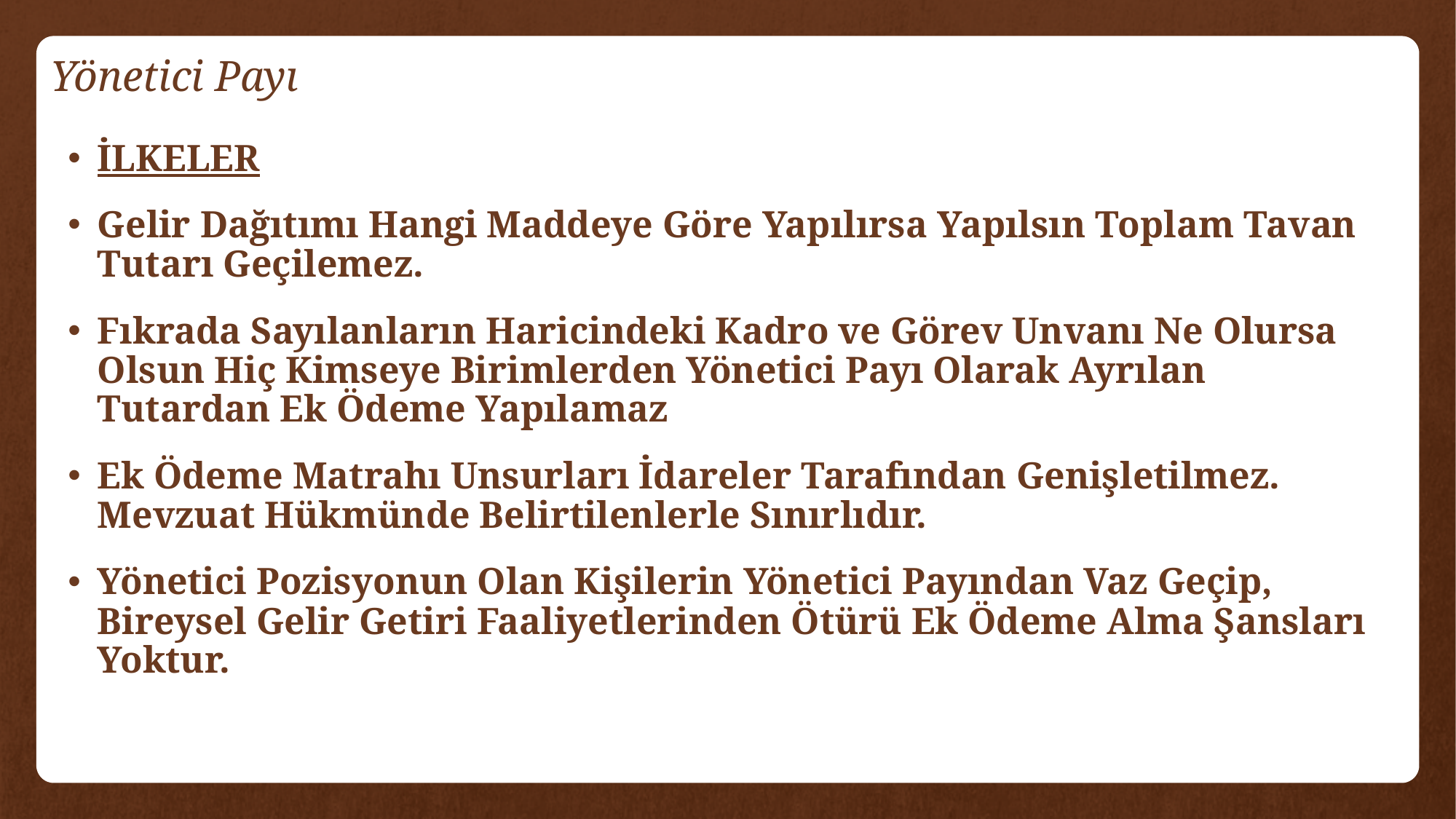

# Yönetici Payı
İLKELER
Gelir Dağıtımı Hangi Maddeye Göre Yapılırsa Yapılsın Toplam Tavan Tutarı Geçilemez.
Fıkrada Sayılanların Haricindeki Kadro ve Görev Unvanı Ne Olursa Olsun Hiç Kimseye Birimlerden Yönetici Payı Olarak Ayrılan Tutardan Ek Ödeme Yapılamaz
Ek Ödeme Matrahı Unsurları İdareler Tarafından Genişletilmez. Mevzuat Hükmünde Belirtilenlerle Sınırlıdır.
Yönetici Pozisyonun Olan Kişilerin Yönetici Payından Vaz Geçip, Bireysel Gelir Getiri Faaliyetlerinden Ötürü Ek Ödeme Alma Şansları Yoktur.